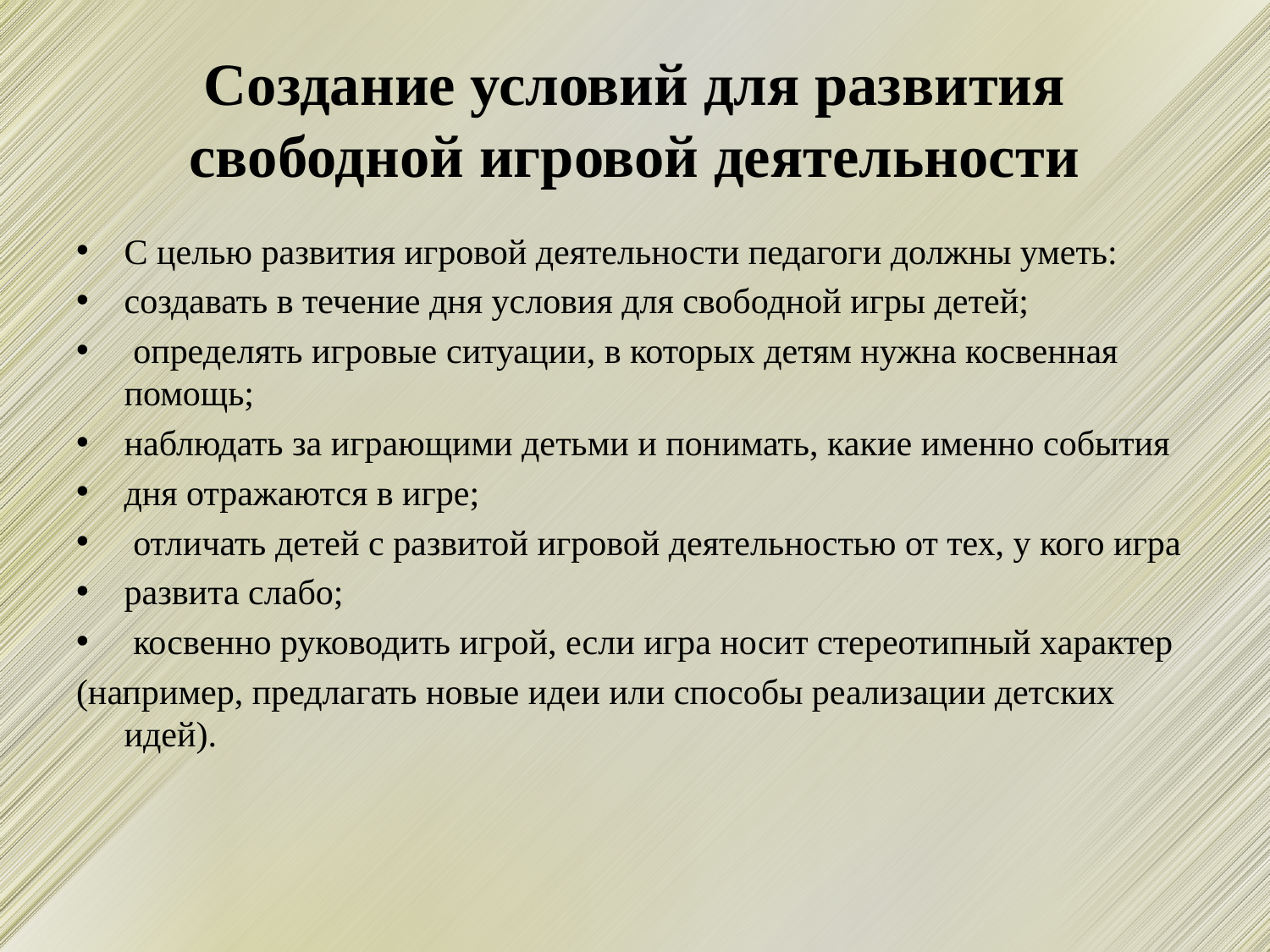

# Создание условий для развития свободной игровой деятельности
С целью развития игровой деятельности педагоги должны уметь:
создавать в течение дня условия для свободной игры детей;
 определять игровые ситуации, в которых детям нужна косвенная помощь;
наблюдать за играющими детьми и понимать, какие именно события
дня отражаются в игре;
 отличать детей с развитой игровой деятельностью от тех, у кого игра
развита слабо;
 косвенно руководить игрой, если игра носит стереотипный характер
(например, предлагать новые идеи или способы реализации детских идей).